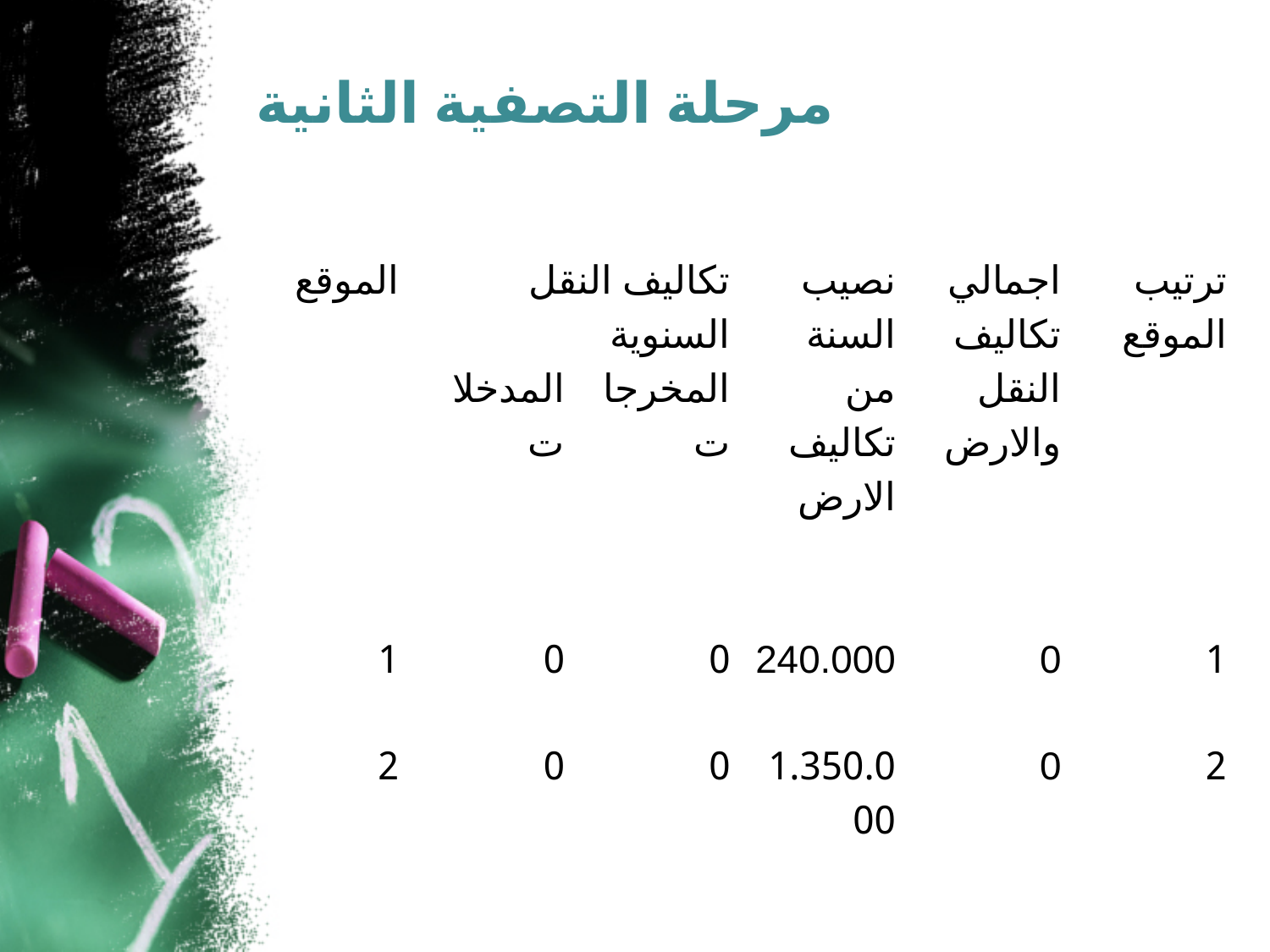

# مرحلة التصفية الثانية
| الموقع | تكاليف النقل السنوية |  | نصيب السنة من تكاليف الارض | اجمالي تكاليف النقل والارض | ترتيب الموقع |
| --- | --- | --- | --- | --- | --- |
|  | المدخلات | المخرجات |  |  |  |
| 1 | 0 | 0 | 240.000 | 0 | 1 |
| 2 | 0 | 0 | 1.350.000 | 0 | 2 |